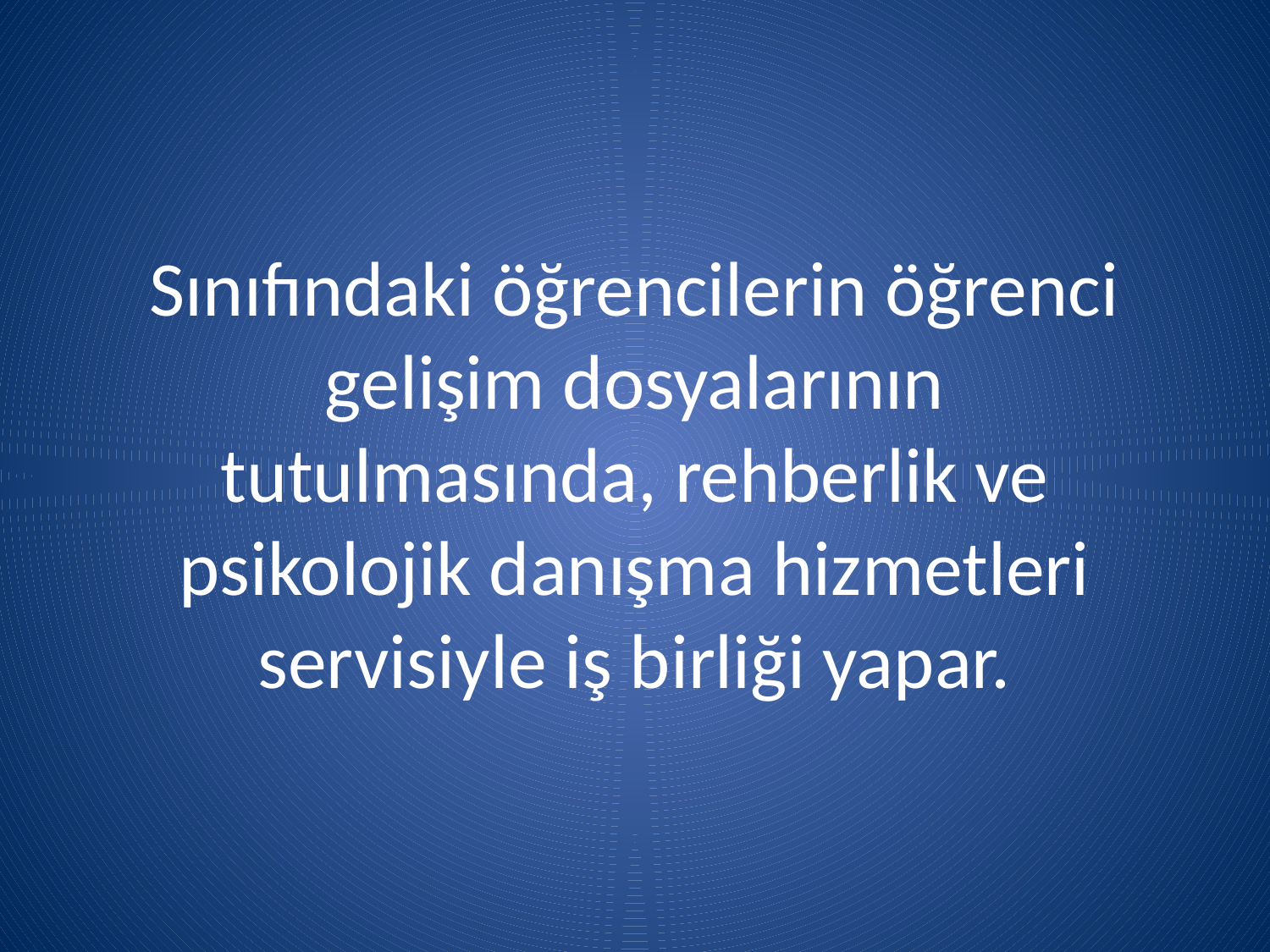

# Sınıfındaki öğrencilerin öğrenci gelişim dosyalarının tutulmasında, rehberlik ve psikolojik danışma hizmetleri servisiyle iş birliği yapar.